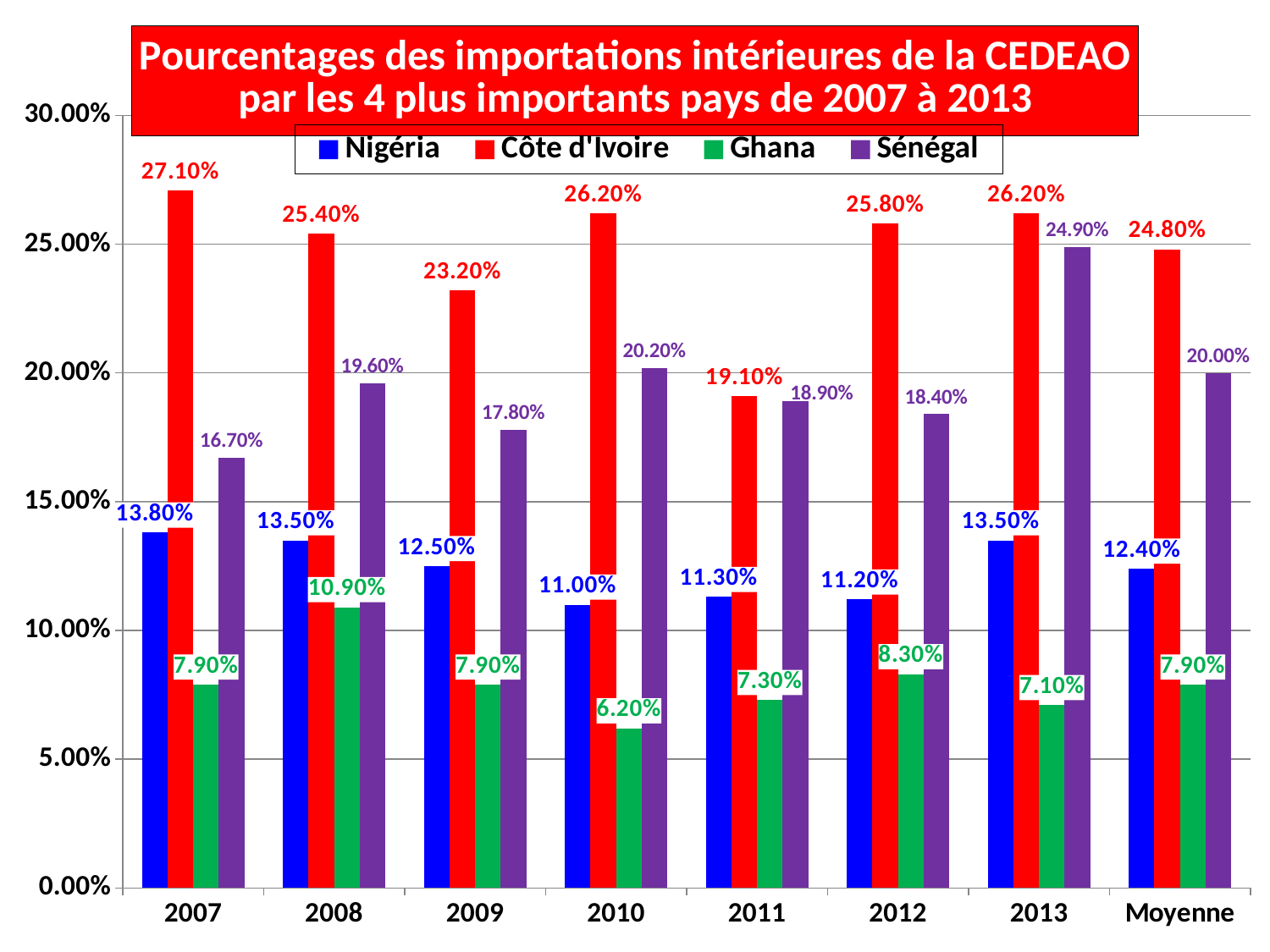

### Chart: Pourcentages des importations intérieures de la CEDEAO
par les 4 plus importants pays de 2007 à 2013

| Category | Nigéria | Côte d'Ivoire | Ghana | Sénégal |
|---|---|---|---|---|
| 2007 | 0.138 | 0.271 | 0.079 | 0.167 |
| 2008 | 0.135 | 0.254 | 0.109 | 0.196 |
| 2009 | 0.125 | 0.232 | 0.079 | 0.178 |
| 2010 | 0.11 | 0.262 | 0.062 | 0.202 |
| 2011 | 0.113 | 0.191 | 0.073 | 0.189 |
| 2012 | 0.112 | 0.258 | 0.083 | 0.184 |
| 2013 | 0.135 | 0.262 | 0.071 | 0.249 |
| Moyenne | 0.124 | 0.248 | 0.079 | 0.2 |